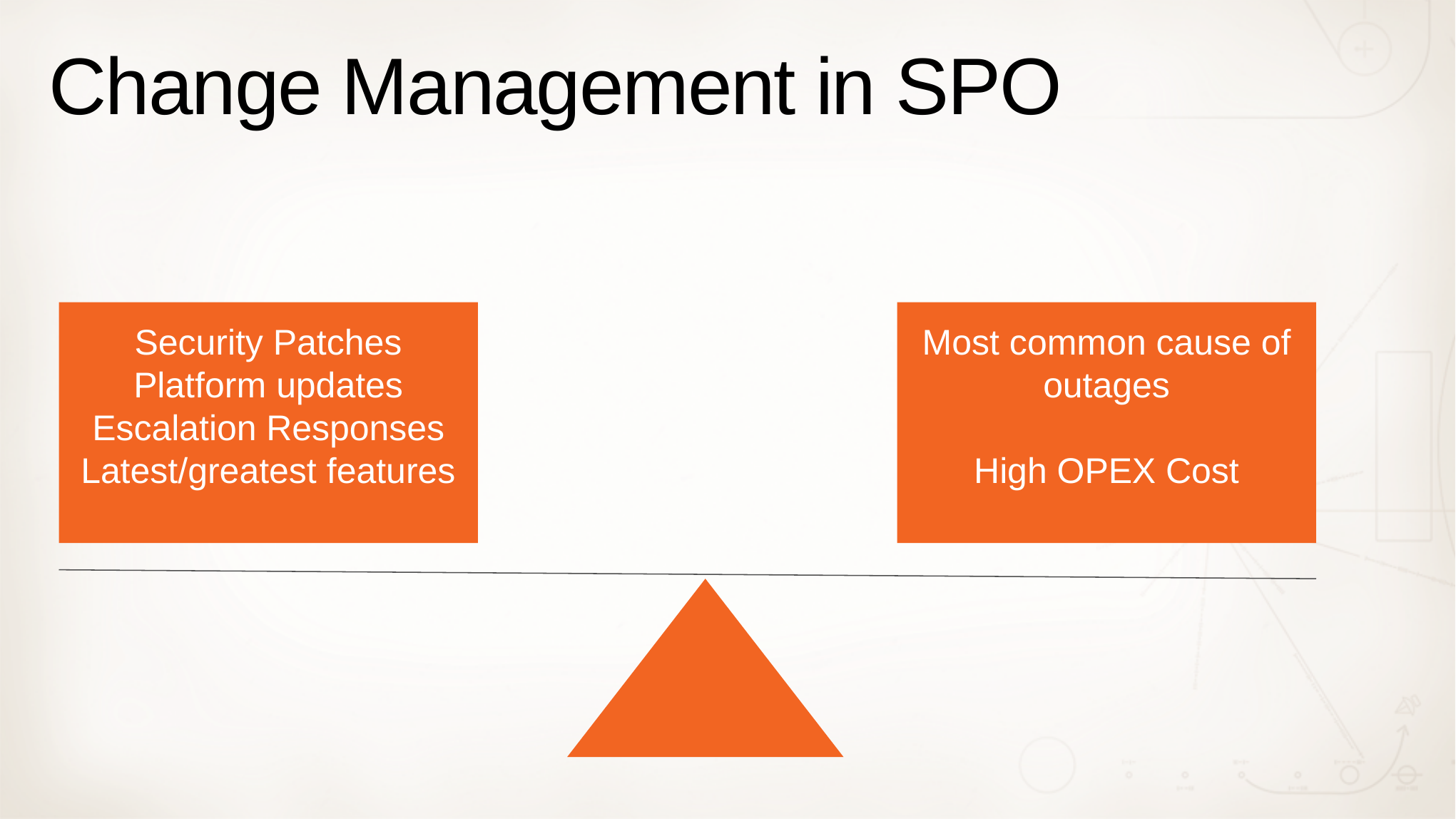

# Change Management in SPO
Security Patches
Platform updates
Escalation Responses
Latest/greatest features
Most common cause of outages

High OPEX Cost